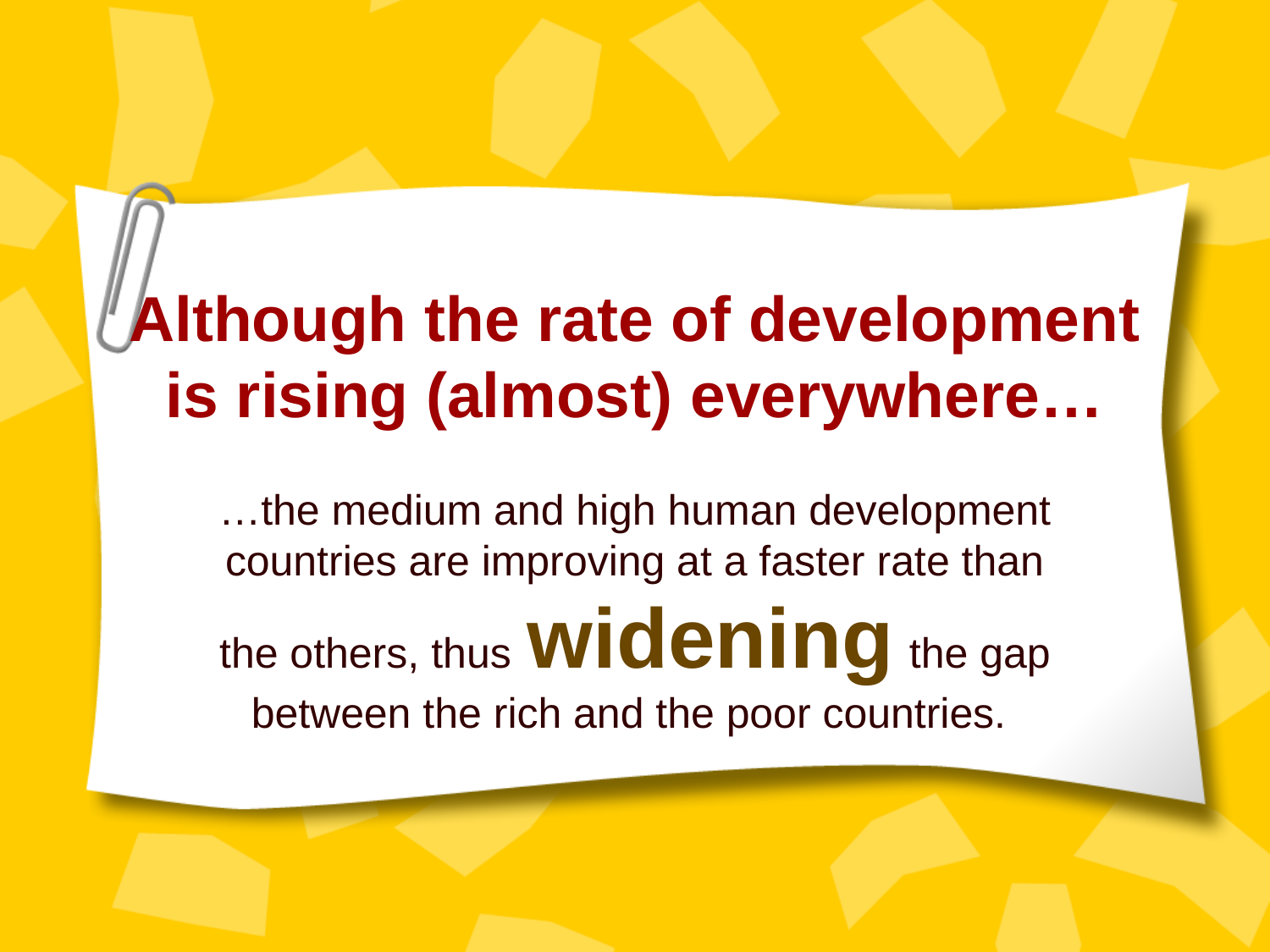

# Although the rate of development is rising (almost) everywhere…
…the medium and high human development countries are improving at a faster rate than the others, thus widening the gap between the rich and the poor countries.